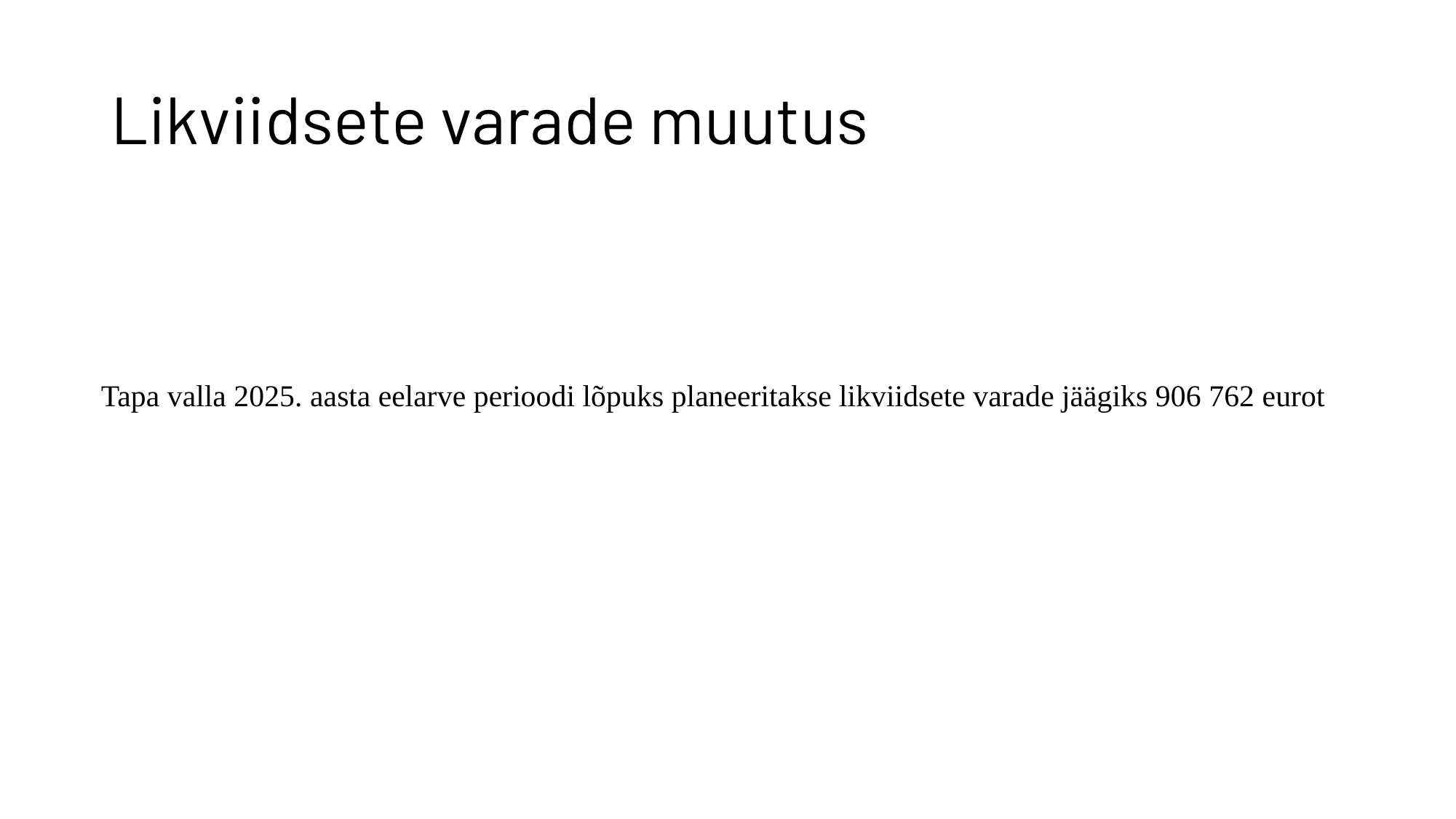

# Likviidsete varade muutus
Tapa valla 2025. aasta eelarve perioodi lõpuks planeeritakse likviidsete varade jäägiks 906 762 eurot